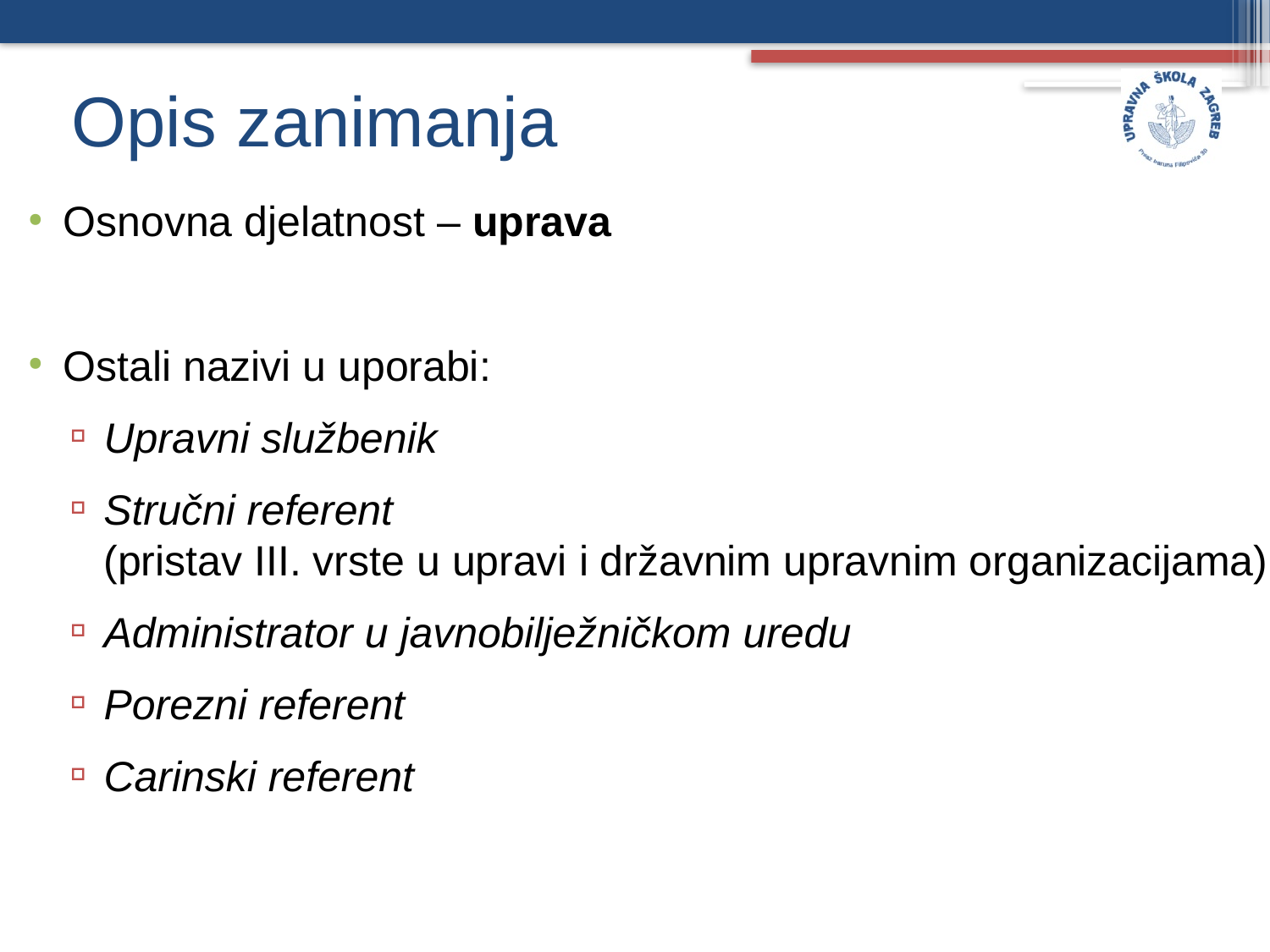

# Opis zanimanja
Osnovna djelatnost – uprava

Ostali nazivi u uporabi:
Upravni službenik
Stručni referent
(pristav III. vrste u upravi i državnim upravnim organizacijama)
Administrator u javnobilježničkom uredu
Porezni referent
Carinski referent